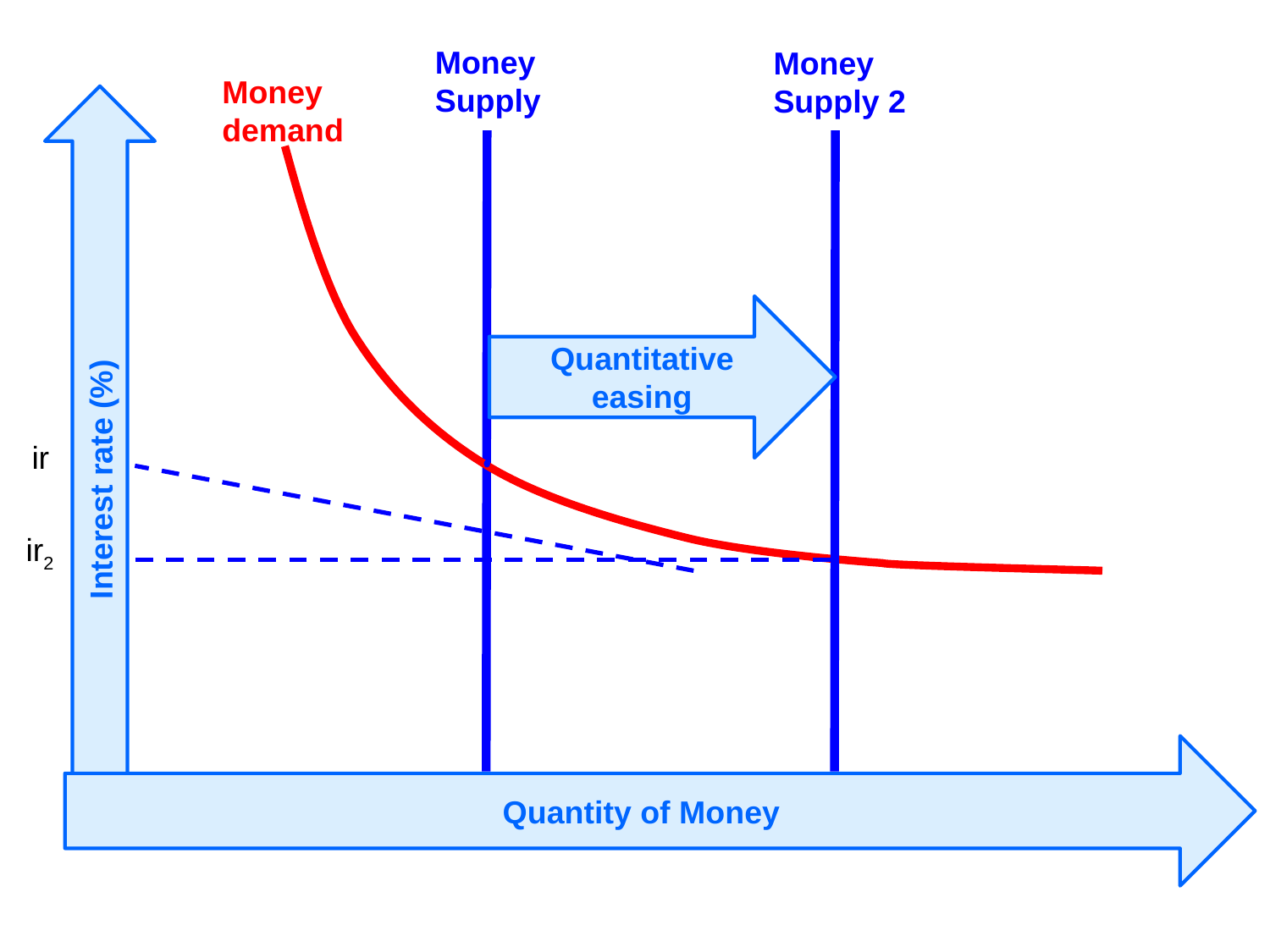

Money Supply
Money Supply 2
Money demand
Interest rate (%)

Quantitative easing
ir

ir2
Quantity of Money